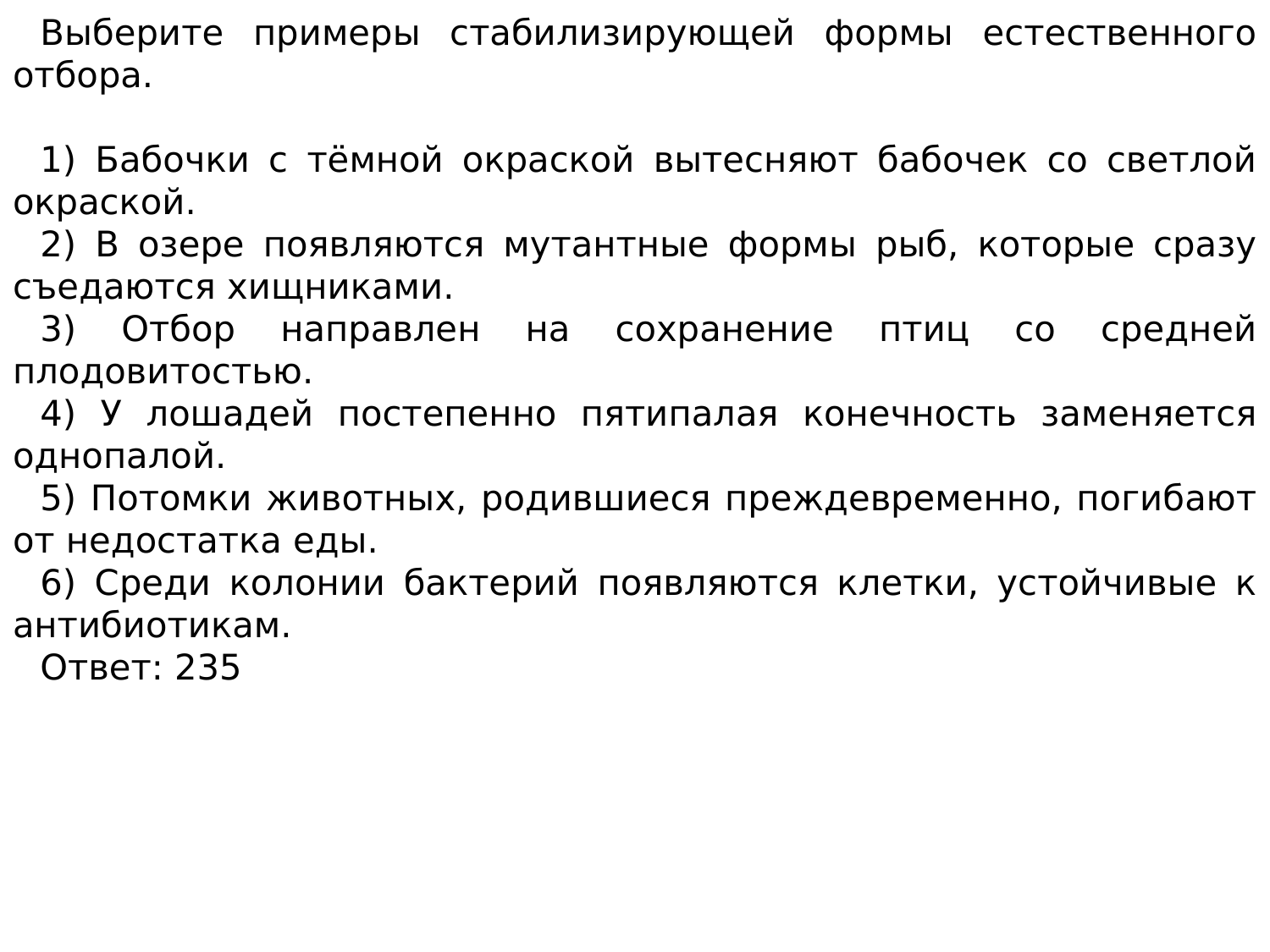

Выберите примеры стабилизирующей формы естественного отбора.

1) Бабочки с тёмной окраской вытесняют бабочек со светлой окраской.
2) В озере появляются мутантные формы рыб, которые сразу съедаются хищниками.
3) Отбор направлен на сохранение птиц со средней плодовитостью.
4) У лошадей постепенно пятипалая конечность заменяется однопалой.
5) Потомки животных, родившиеся преждевременно, погибают от недостатка еды.
6) Среди колонии бактерий появляются клетки, устойчивые к антибиотикам.
Ответ: 235